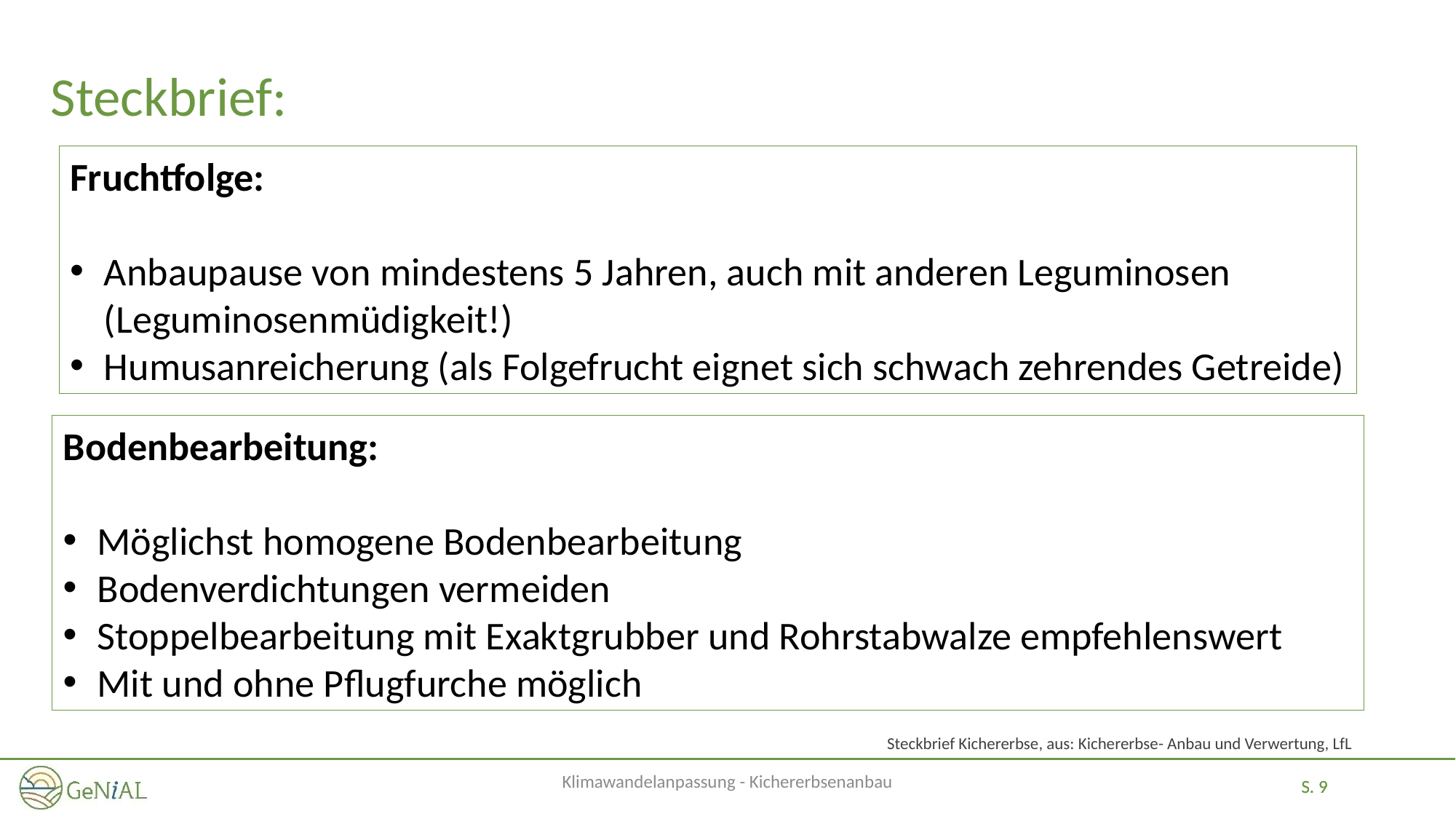

# Steckbrief:
Fruchtfolge:

Anbaupause von mindestens 5 Jahren, auch mit anderen Leguminosen
(Leguminosenmüdigkeit!)
Humusanreicherung (als Folgefrucht eignet sich schwach zehrendes Getreide)
Bodenbearbeitung:

Möglichst homogene Bodenbearbeitung
Bodenverdichtungen vermeiden
Stoppelbearbeitung mit Exaktgrubber und Rohrstabwalze empfehlenswert
Mit und ohne Pflugfurche möglich
Steckbrief Kichererbse, aus: Kichererbse- Anbau und Verwertung, LfL

Klimawandelanpassung - Kichererbsenanbau